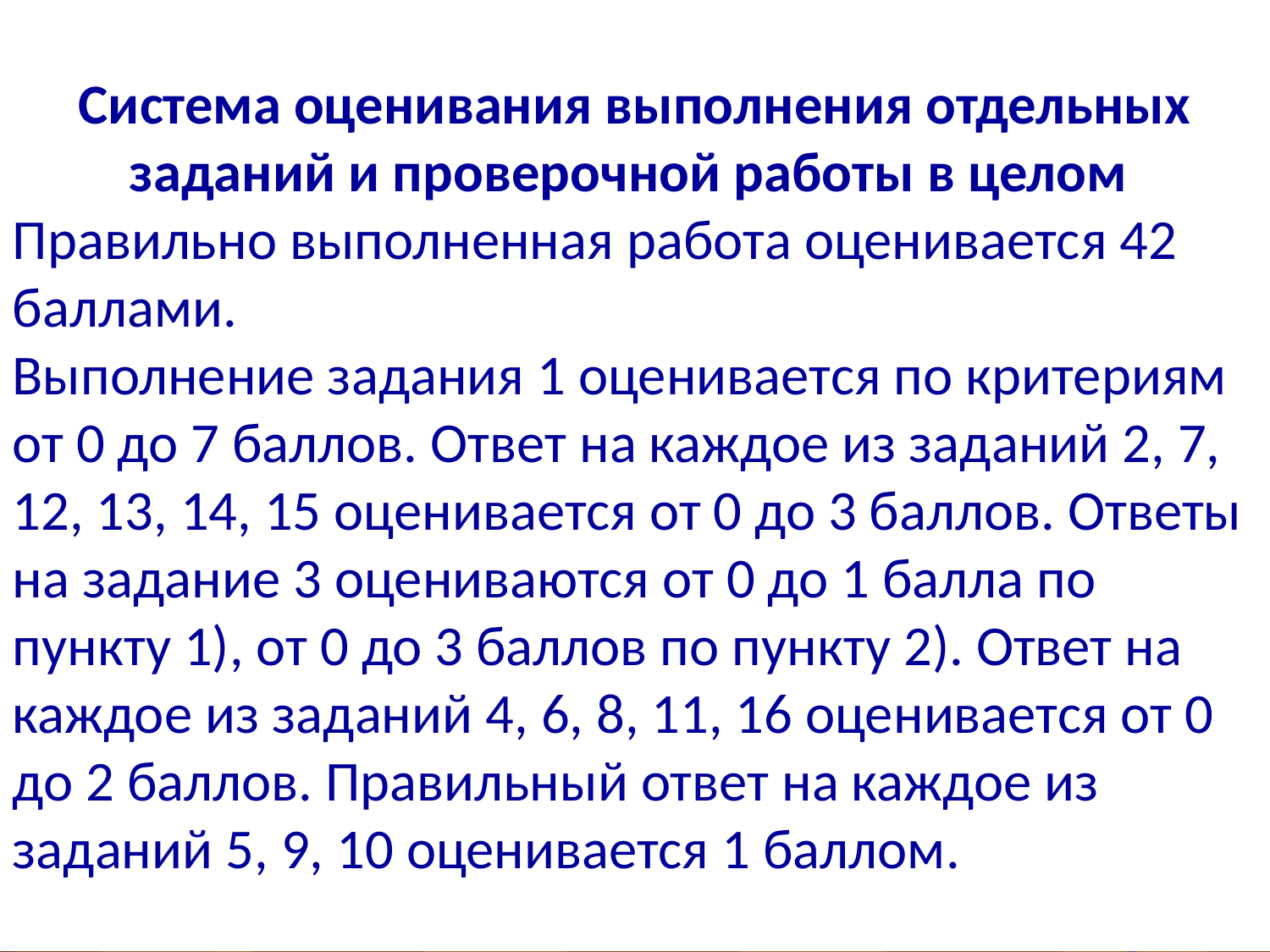

Система оценивания выполнения отдельных заданий и проверочной работы в целом
Правильно выполненная работа оценивается 42 баллами.
Выполнение задания 1 оценивается по критериям от 0 до 7 баллов. Ответ на каждое из заданий 2, 7, 12, 13, 14, 15 оценивается от 0 до 3 баллов. Ответы на задание 3 оцениваются от 0 до 1 балла по пункту 1), от 0 до 3 баллов по пункту 2). Ответ на каждое из заданий 4, 6, 8, 11, 16 оценивается от 0 до 2 баллов. Правильный ответ на каждое из заданий 5, 9, 10 оценивается 1 баллом.